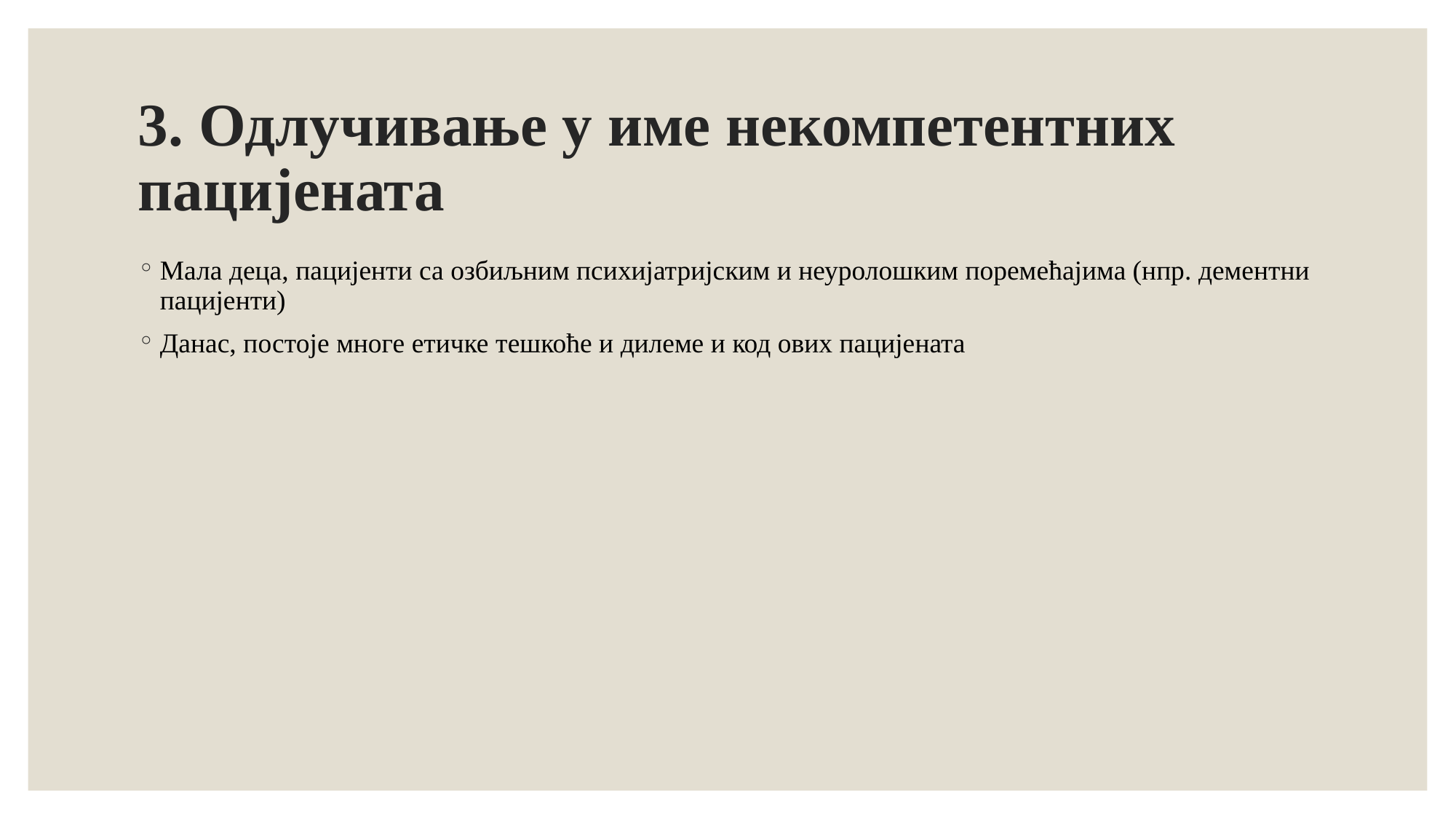

# 3. Одлучивање у име некомпетентних пацијената
Мала деца, пацијенти са озбиљним психијатријским и неуролошким поремећајима (нпр. дементни пацијенти)
Данас, постоје многе етичке тешкоће и дилеме и код ових пацијената